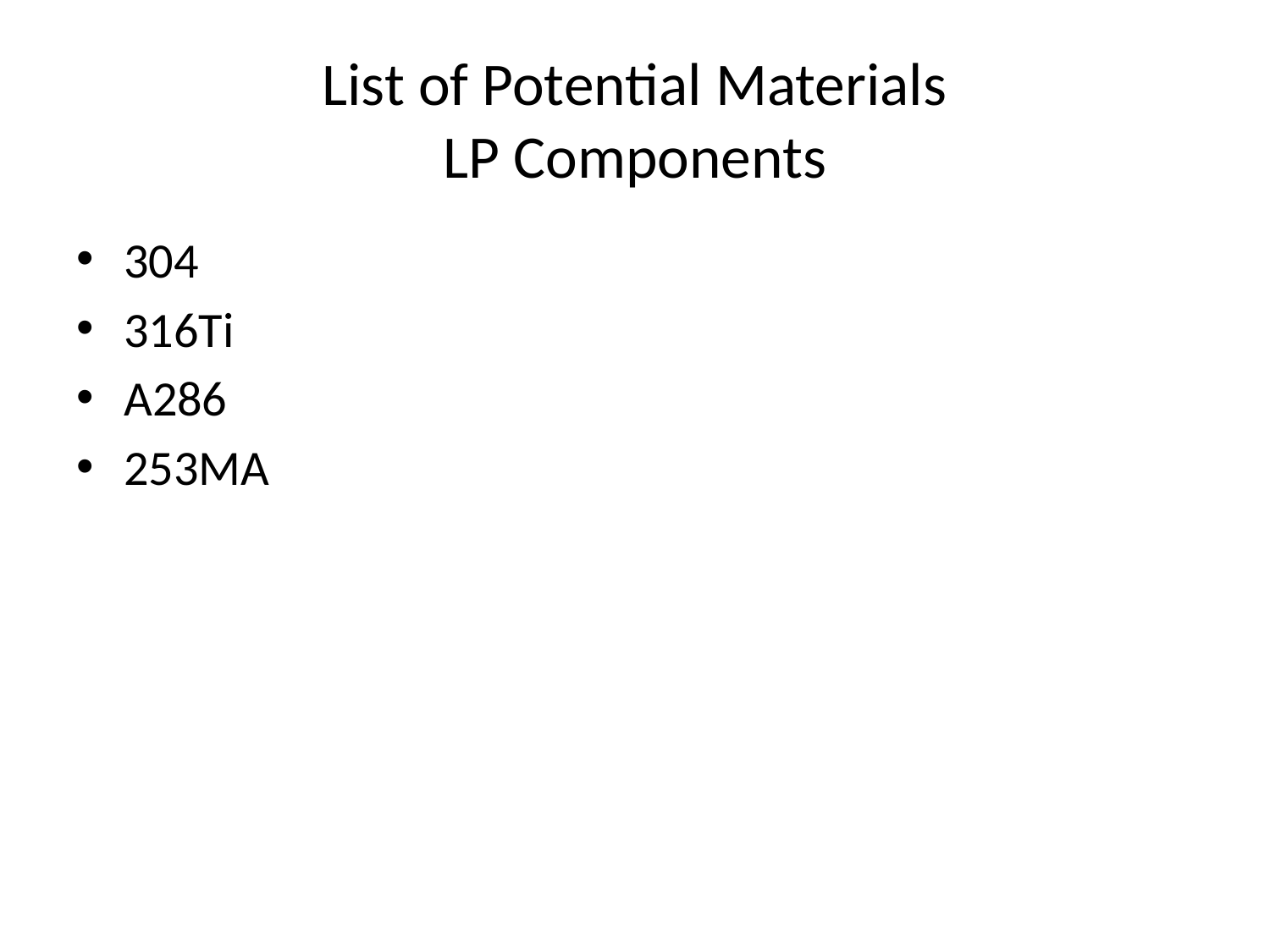

# List of Potential Materials LP Components
304
316Ti
A286
253MA